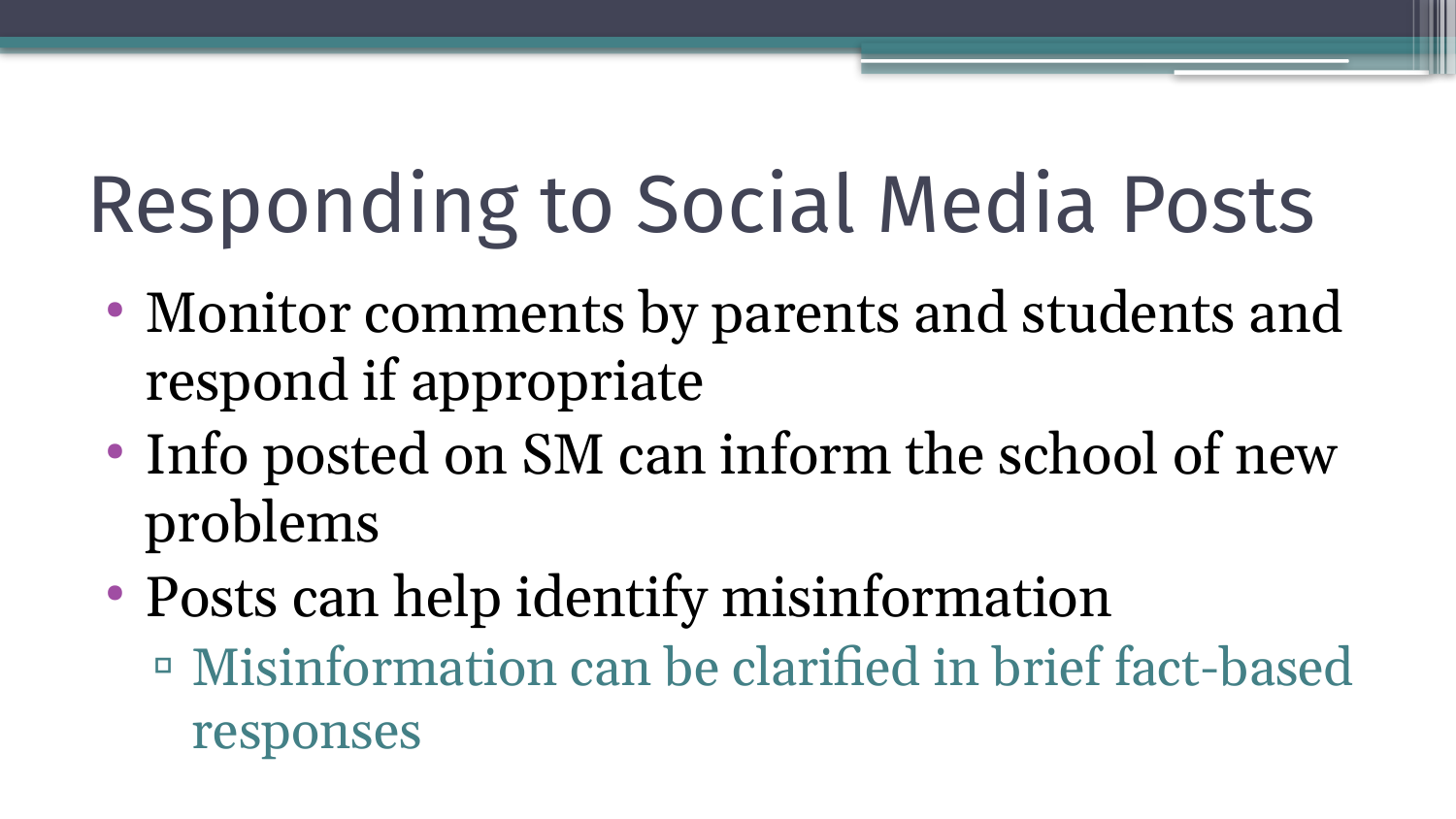

# Responding to Social Media Posts
Monitor comments by parents and students and respond if appropriate
Info posted on SM can inform the school of new problems
Posts can help identify misinformation
Misinformation can be clarified in brief fact-based responses